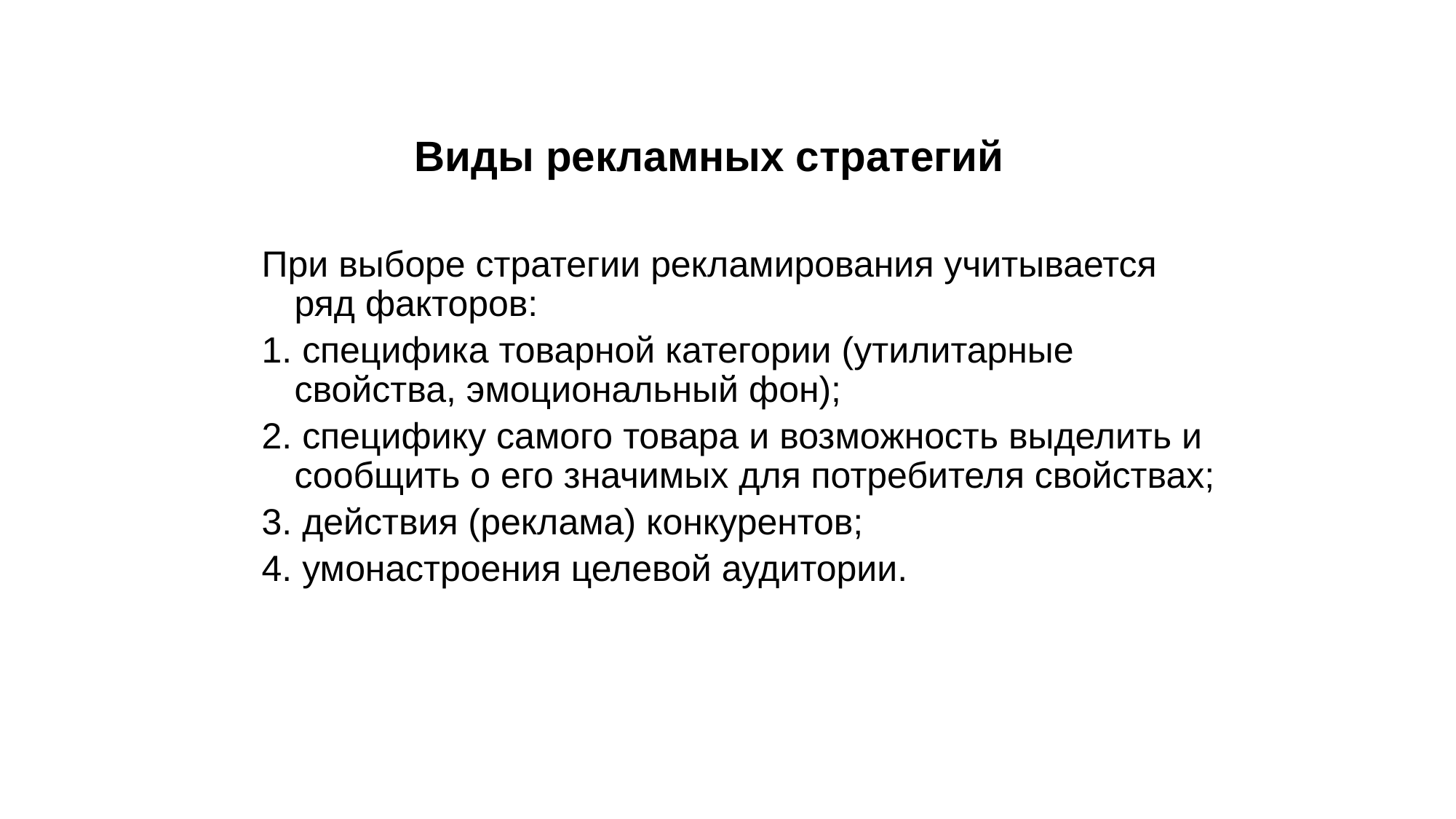

# Виды рекламных стратегий
При выборе стратегии рекламирования учитывается ряд факторов:
1. специфика товарной категории (утилитарные свойства, эмоциональный фон);
2. специфику самого товара и возможность выделить и сообщить о его значимых для потребителя свойствах;
3. действия (реклама) конкурентов;
4. умонастроения целевой аудитории.